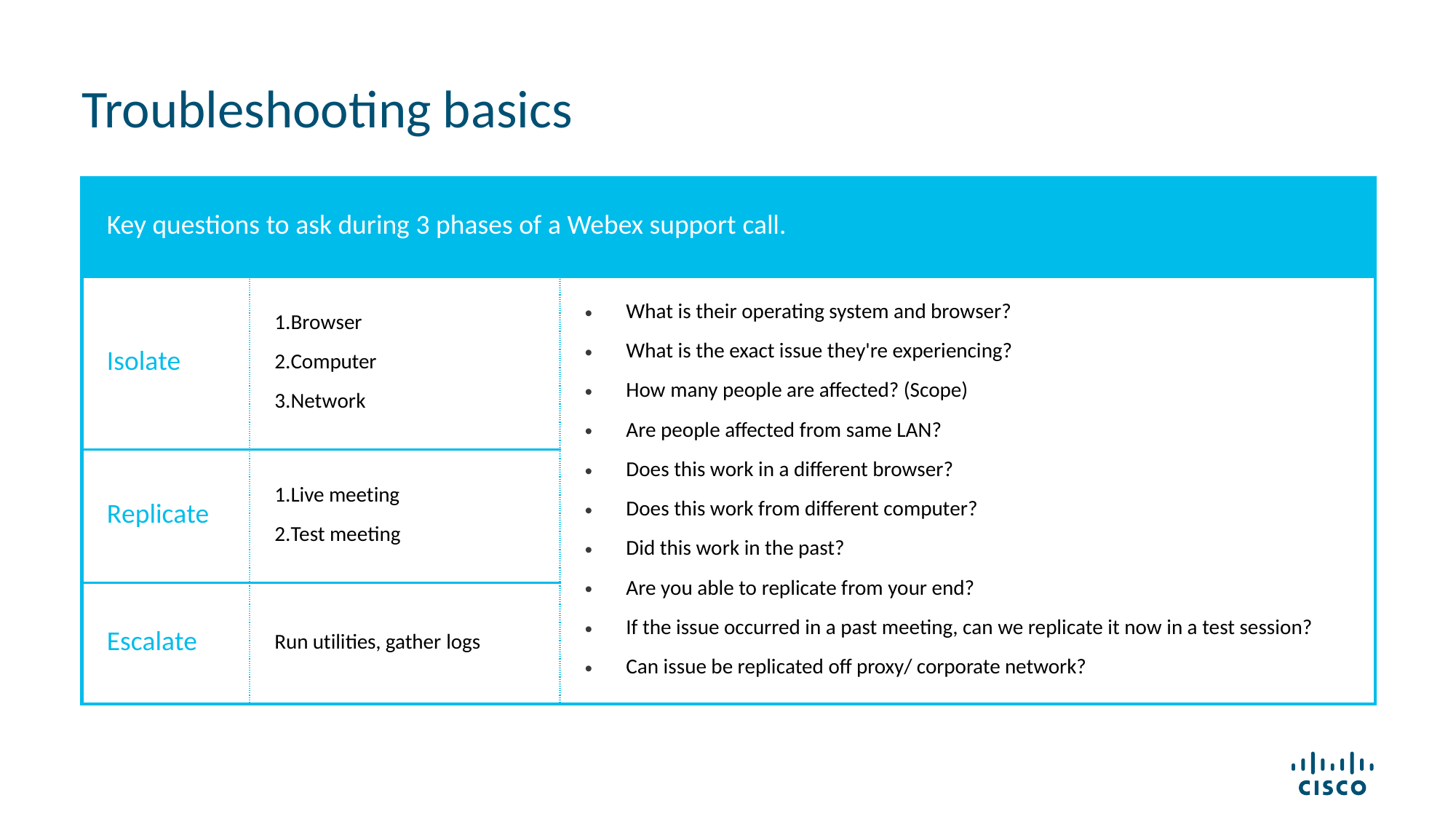

# Troubleshooting basics
| Key questions to ask during 3 phases of a Webex support call. |  |  |
| --- | --- | --- |
| Isolate | Browser Computer Network | What is their operating system and browser? What is the exact issue they're experiencing? How many people are affected? (Scope) Are people affected from same LAN? Does this work in a different browser? Does this work from different computer? Did this work in the past? Are you able to replicate from your end? If the issue occurred in a past meeting, can we replicate it now in a test session? Can issue be replicated off proxy/ corporate network? |
| Replicate | Live meeting Test meeting |  |
| Escalate | Run utilities, gather logs |  |